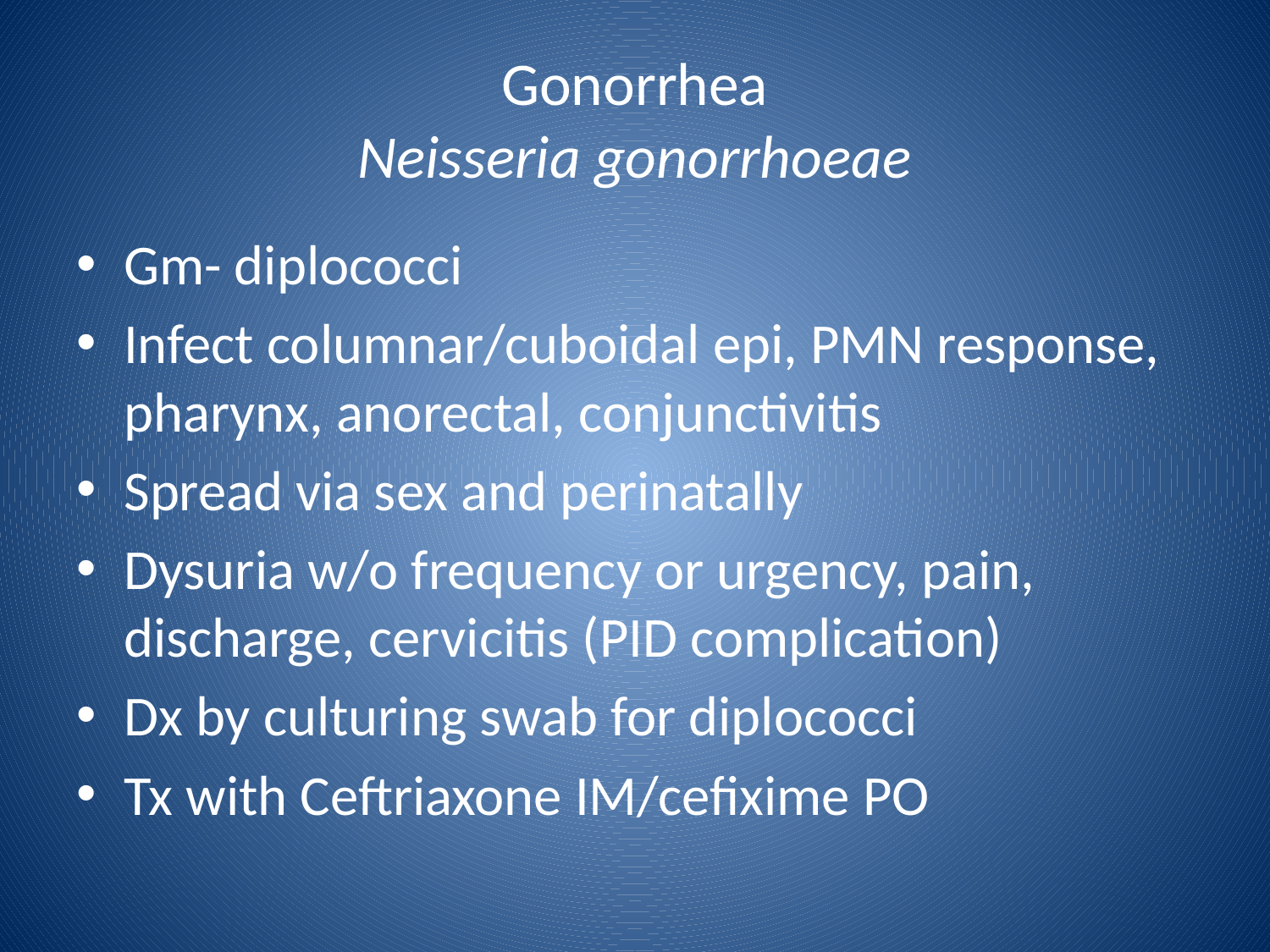

# Gonorrhea Neisseria gonorrhoeae
Gm- diplococci
Infect columnar/cuboidal epi, PMN response, pharynx, anorectal, conjunctivitis
Spread via sex and perinatally
Dysuria w/o frequency or urgency, pain, discharge, cervicitis (PID complication)
Dx by culturing swab for diplococci
Tx with Ceftriaxone IM/cefixime PO